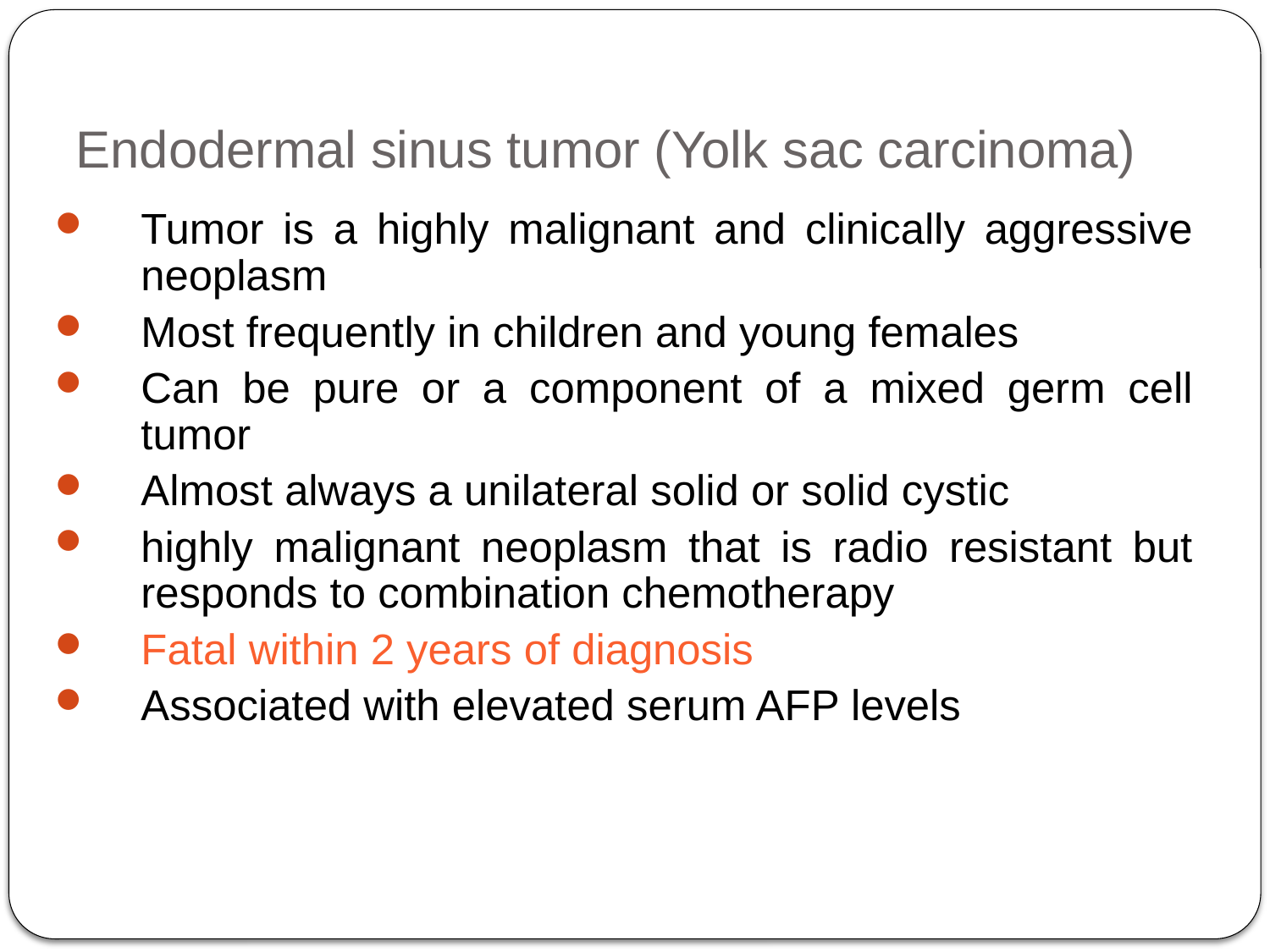

# Endodermal sinus tumor (Yolk sac carcinoma)
Tumor is a highly malignant and clinically aggressive neoplasm
Most frequently in children and young females
Can be pure or a component of a mixed germ cell tumor
Almost always a unilateral solid or solid cystic
highly malignant neoplasm that is radio resistant but responds to combination chemotherapy
Fatal within 2 years of diagnosis
Associated with elevated serum AFP levels